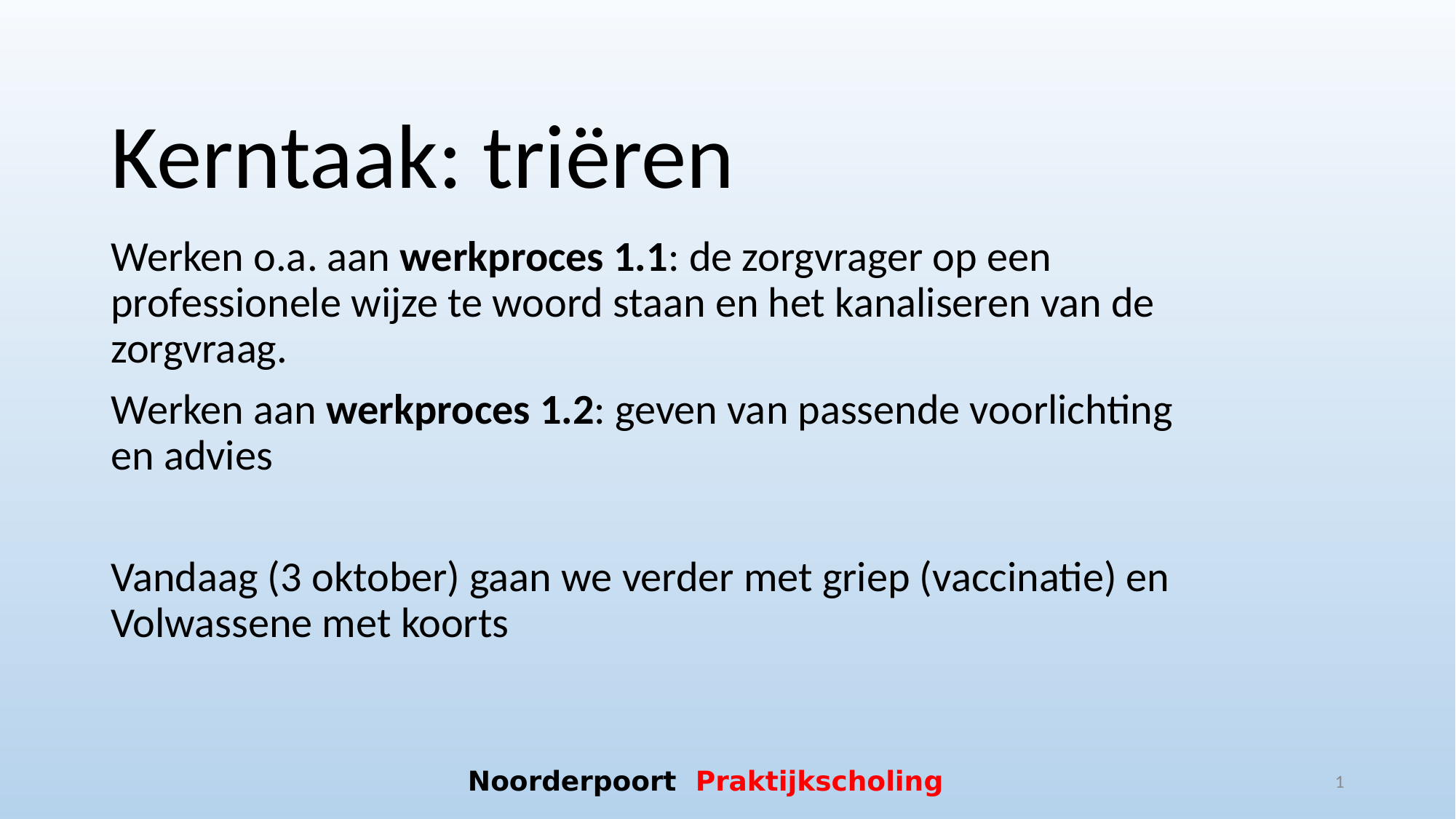

# Kerntaak: triëren
Werken o.a. aan werkproces 1.1: de zorgvrager op een professionele wijze te woord staan en het kanaliseren van de zorgvraag.
Werken aan werkproces 1.2: geven van passende voorlichting en advies

Vandaag (3 oktober) gaan we verder met griep (vaccinatie) en Volwassene met koorts
Noorderpoort  Praktijkscholing
1